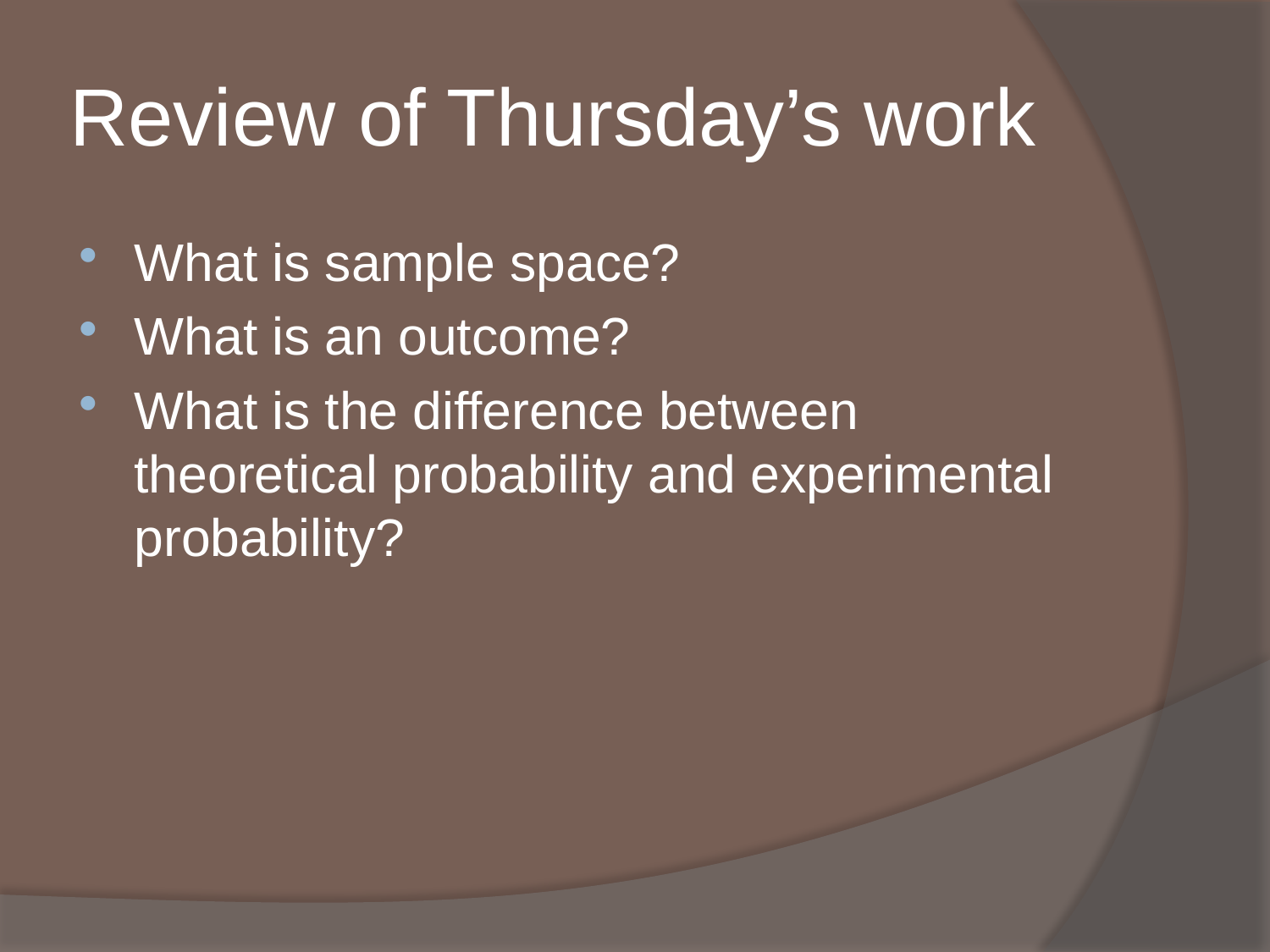

# Review of Thursday’s work
What is sample space?
What is an outcome?
What is the difference between theoretical probability and experimental probability?